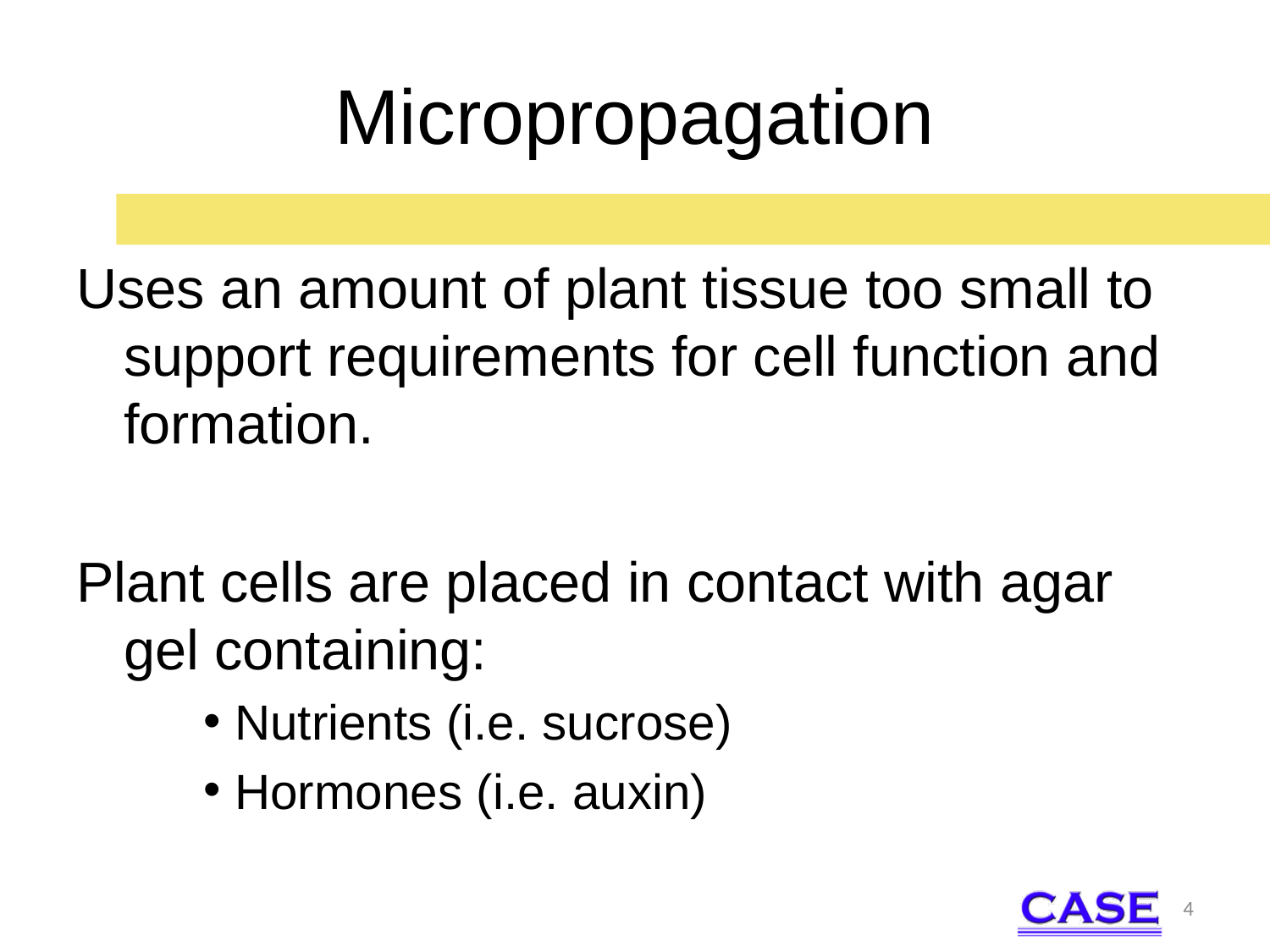

# Micropropagation
Uses an amount of plant tissue too small to support requirements for cell function and formation.

Plant cells are placed in contact with agar gel containing:
Nutrients (i.e. sucrose)
Hormones (i.e. auxin)
4